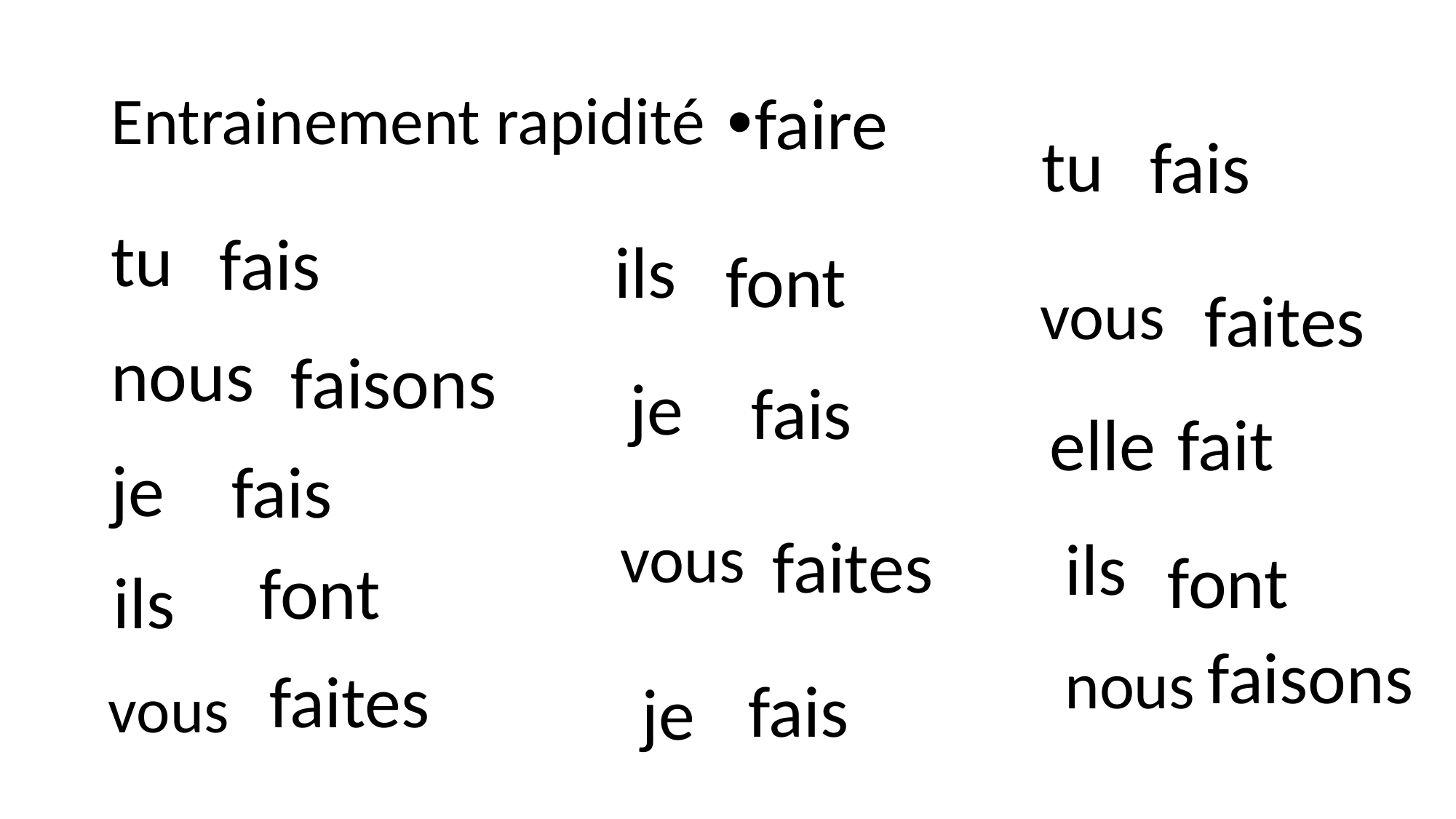

# Entrainement rapidité
faire
tu
fais
tu
fais
ils
font
vous
faites
nous
faisons
je
fais
fait
elle
je
fais
vous
faites
ils
font
font
ils
faisons
nous
faites
fais
je
vous